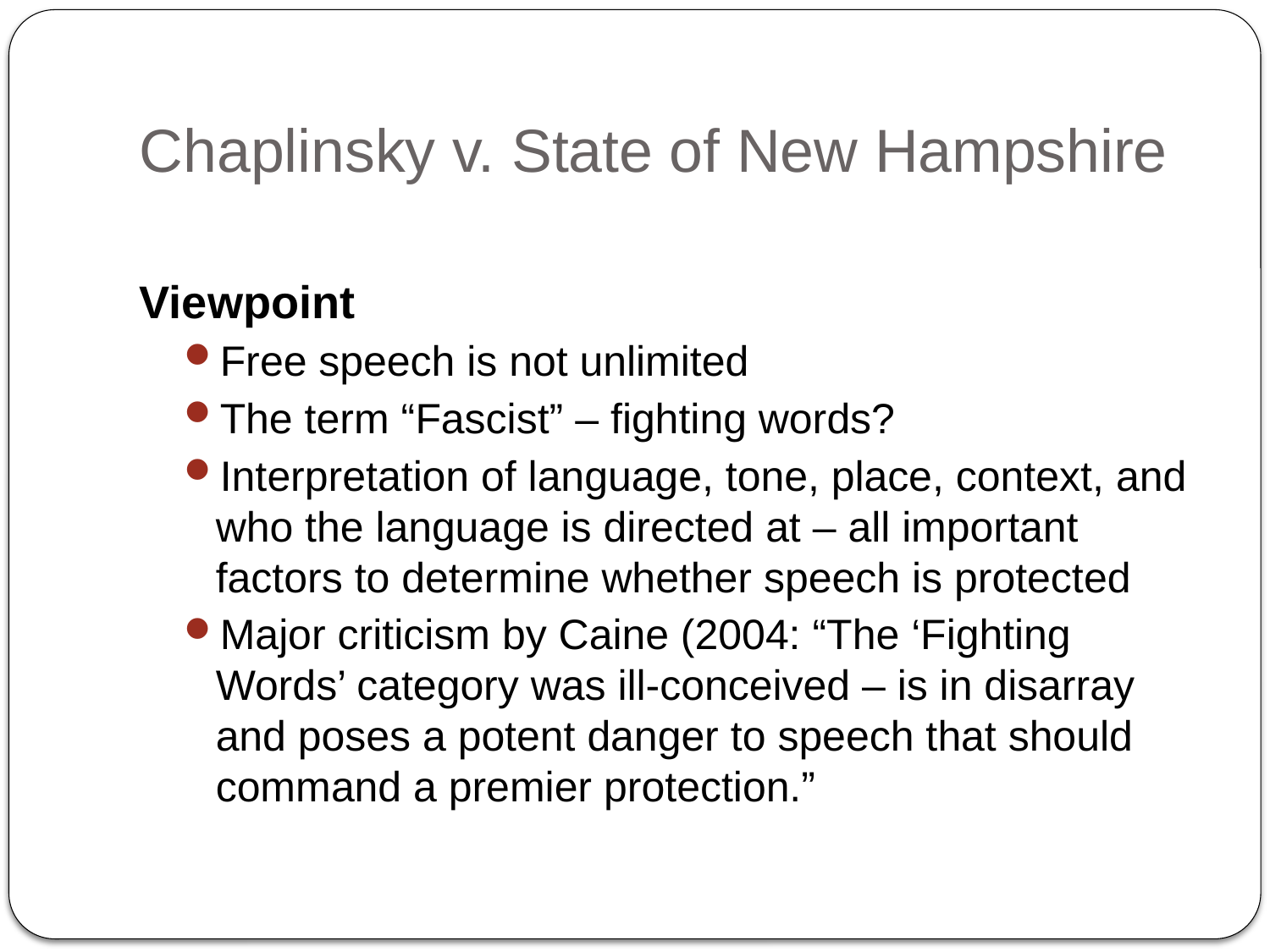

# Chaplinsky v. State of New Hampshire

Viewpoint
Free speech is not unlimited
The term “Fascist” – fighting words?
Interpretation of language, tone, place, context, and who the language is directed at – all important factors to determine whether speech is protected
Major criticism by Caine (2004: “The ‘Fighting Words’ category was ill-conceived – is in disarray and poses a potent danger to speech that should command a premier protection.”